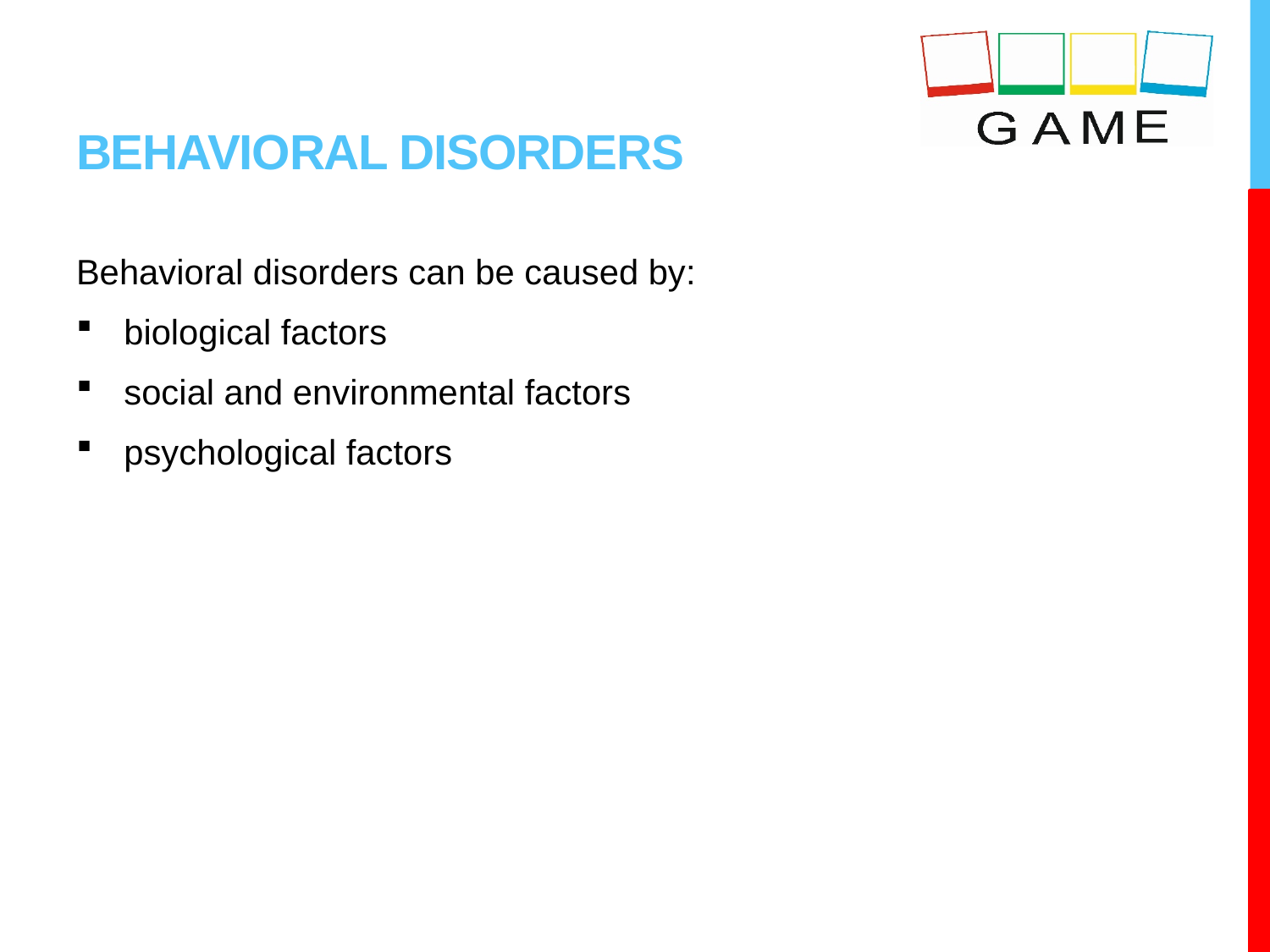

# behavioral disorders
Behavioral disorders can be caused by:
biological factors
social and environmental factors
psychological factors